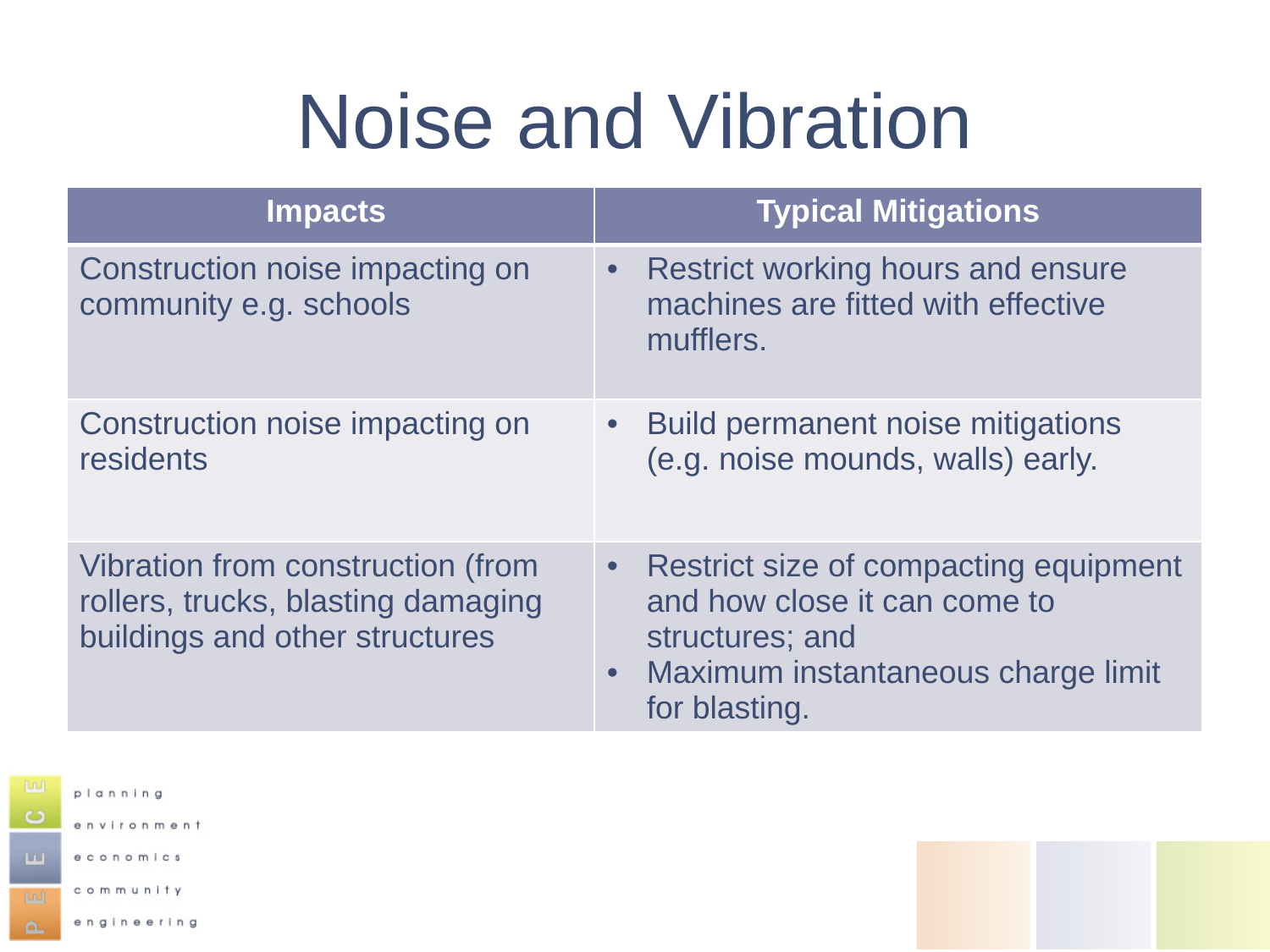

# Noise and Vibration
| Impacts | Typical Mitigations |
| --- | --- |
| Construction noise impacting on community e.g. schools | Restrict working hours and ensure machines are fitted with effective mufflers. |
| Construction noise impacting on residents | Build permanent noise mitigations (e.g. noise mounds, walls) early. |
| Vibration from construction (from rollers, trucks, blasting damaging buildings and other structures | Restrict size of compacting equipment and how close it can come to structures; and Maximum instantaneous charge limit for blasting. |